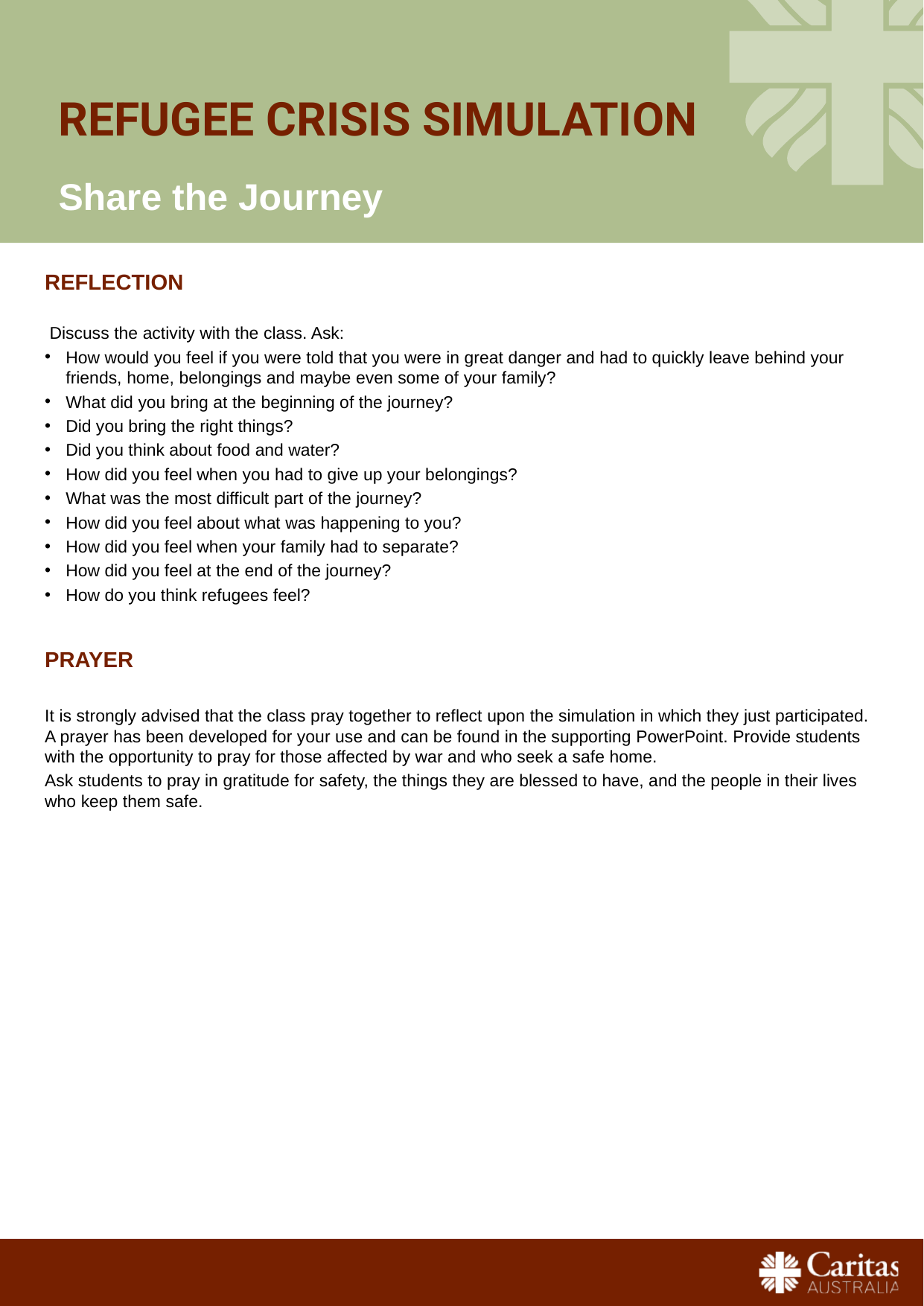

# Refugee crisis simulation
Share the Journey
REFLECTION

 Discuss the activity with the class. Ask:
How would you feel if you were told that you were in great danger and had to quickly leave behind your friends, home, belongings and maybe even some of your family?
What did you bring at the beginning of the journey?
Did you bring the right things?
Did you think about food and water?
How did you feel when you had to give up your belongings?
What was the most difficult part of the journey?
How did you feel about what was happening to you?
How did you feel when your family had to separate?
How did you feel at the end of the journey?
How do you think refugees feel?

PRAYER

It is strongly advised that the class pray together to reflect upon the simulation in which they just participated. A prayer has been developed for your use and can be found in the supporting PowerPoint. Provide students with the opportunity to pray for those affected by war and who seek a safe home.
Ask students to pray in gratitude for safety, the things they are blessed to have, and the people in their lives who keep them safe.